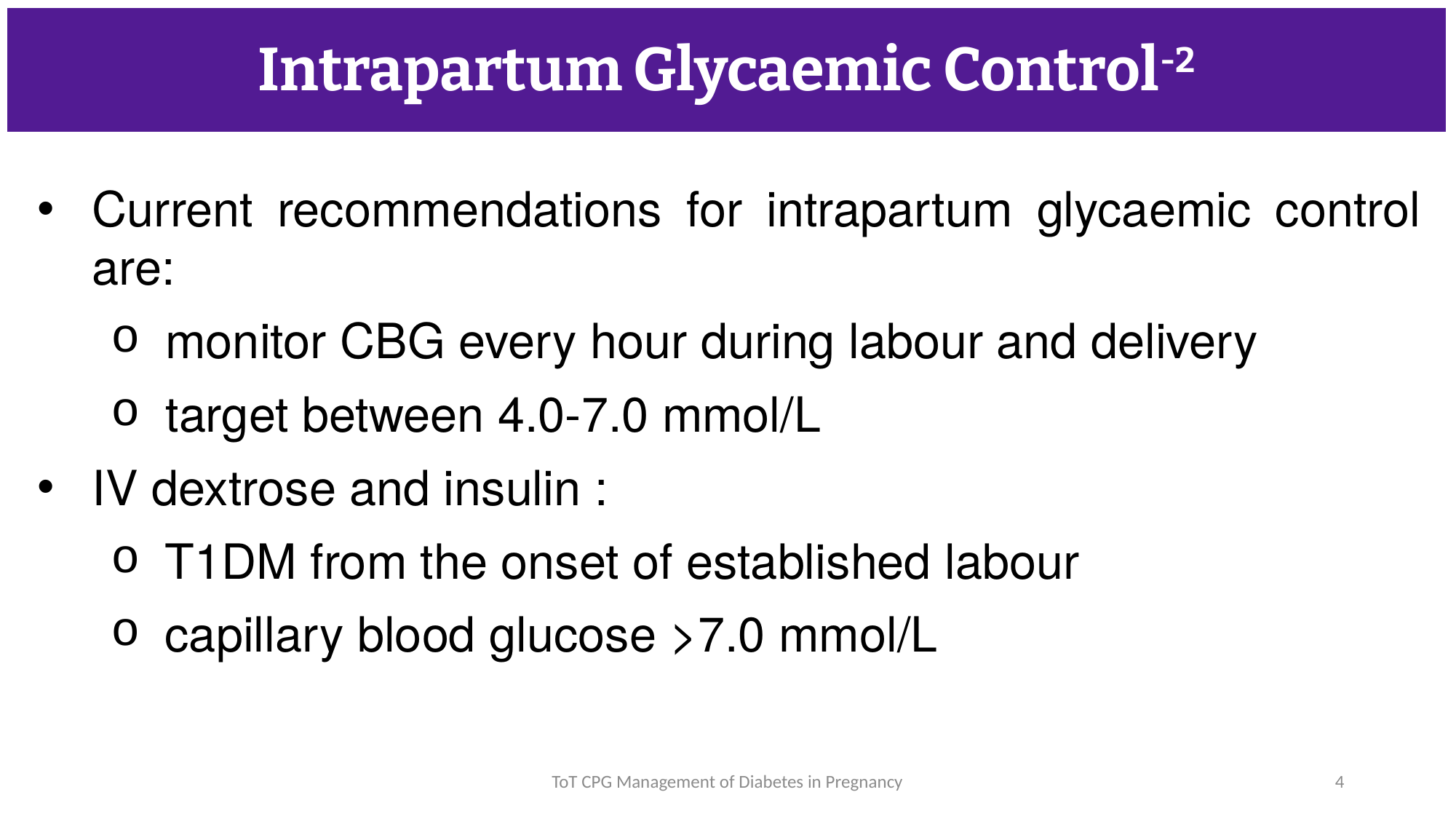

| Intrapartum Glycaemic Control-2 |
| --- |
Current recommendations for intrapartum glycaemic control are:
monitor CBG every hour during labour and delivery
target between 4.0-7.0 mmol/L
IV dextrose and insulin :
T1DM from the onset of established labour
capillary blood glucose >7.0 mmol/L
ToT CPG Management of Diabetes in Pregnancy
4